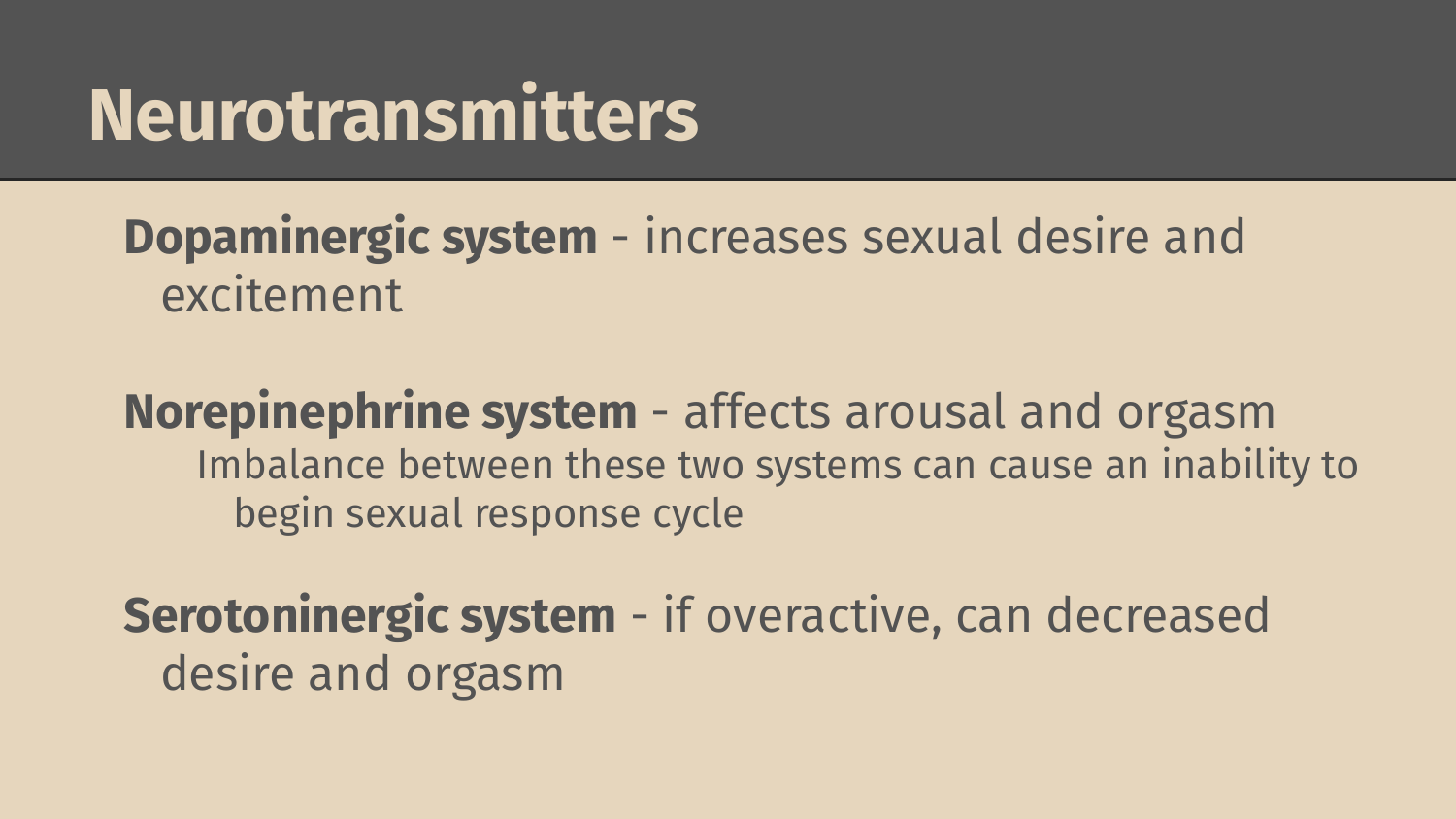

# Neurotransmitters
Dopaminergic system - increases sexual desire and excitement

Norepinephrine system - affects arousal and orgasm
Imbalance between these two systems can cause an inability to begin sexual response cycle

Serotoninergic system - if overactive, can decreased desire and orgasm